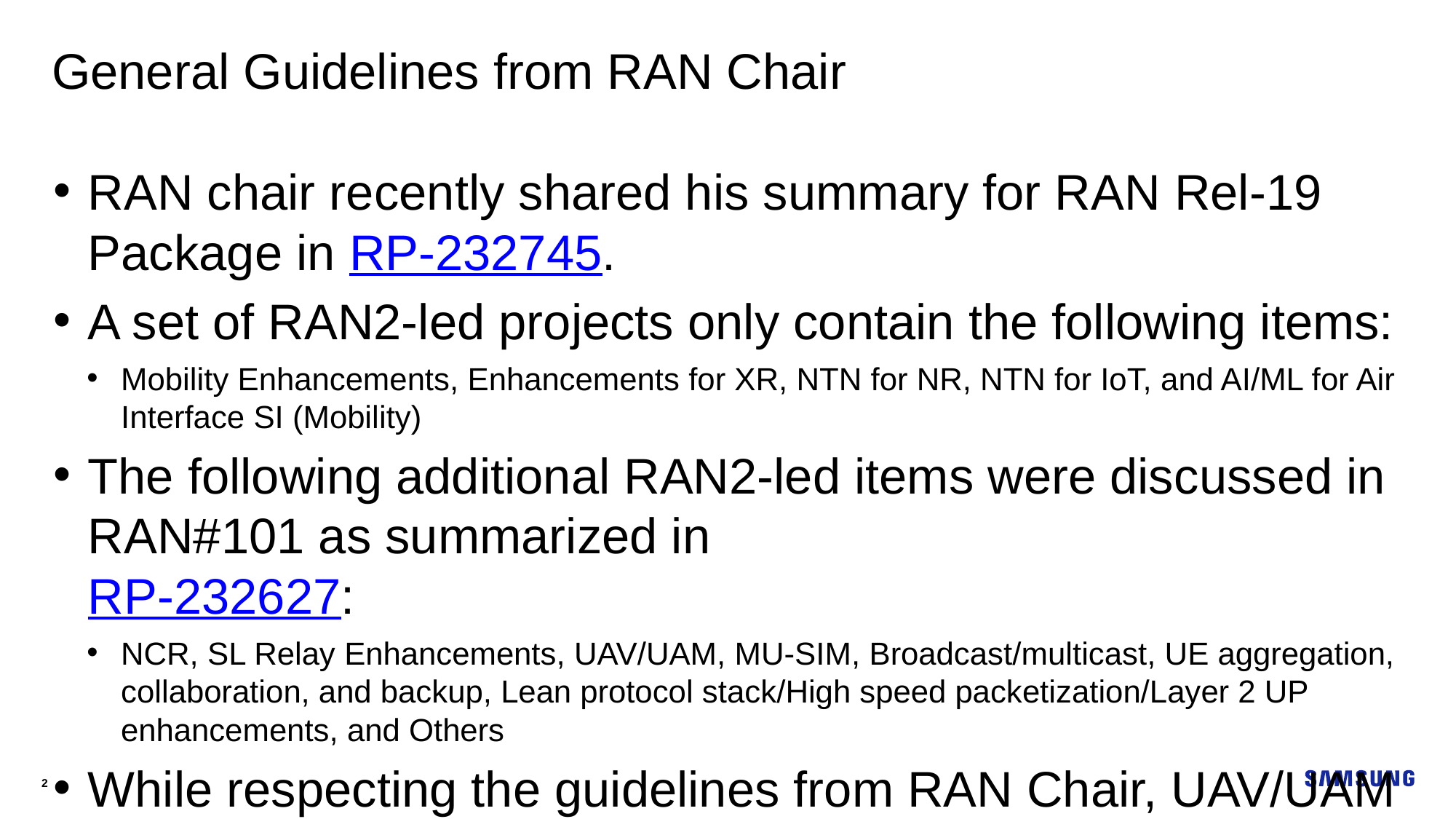

General Guidelines from RAN Chair
RAN chair recently shared his summary for RAN Rel-19 Package in RP-232745.
A set of RAN2-led projects only contain the following items:
Mobility Enhancements, Enhancements for XR, NTN for NR, NTN for IoT, and AI/ML for Air Interface SI (Mobility)
The following additional RAN2-led items were discussed in RAN#101 as summarized in
RP-232627:
NCR, SL Relay Enhancements, UAV/UAM, MU-SIM, Broadcast/multicast, UE aggregation, collaboration, and backup, Lean protocol stack/High speed packetization/Layer 2 UP enhancements, and Others
While respecting the guidelines from RAN Chair, UAV/UAM and SL Relay Enhancements may still have possibility for the commercialization in the near future in our view.